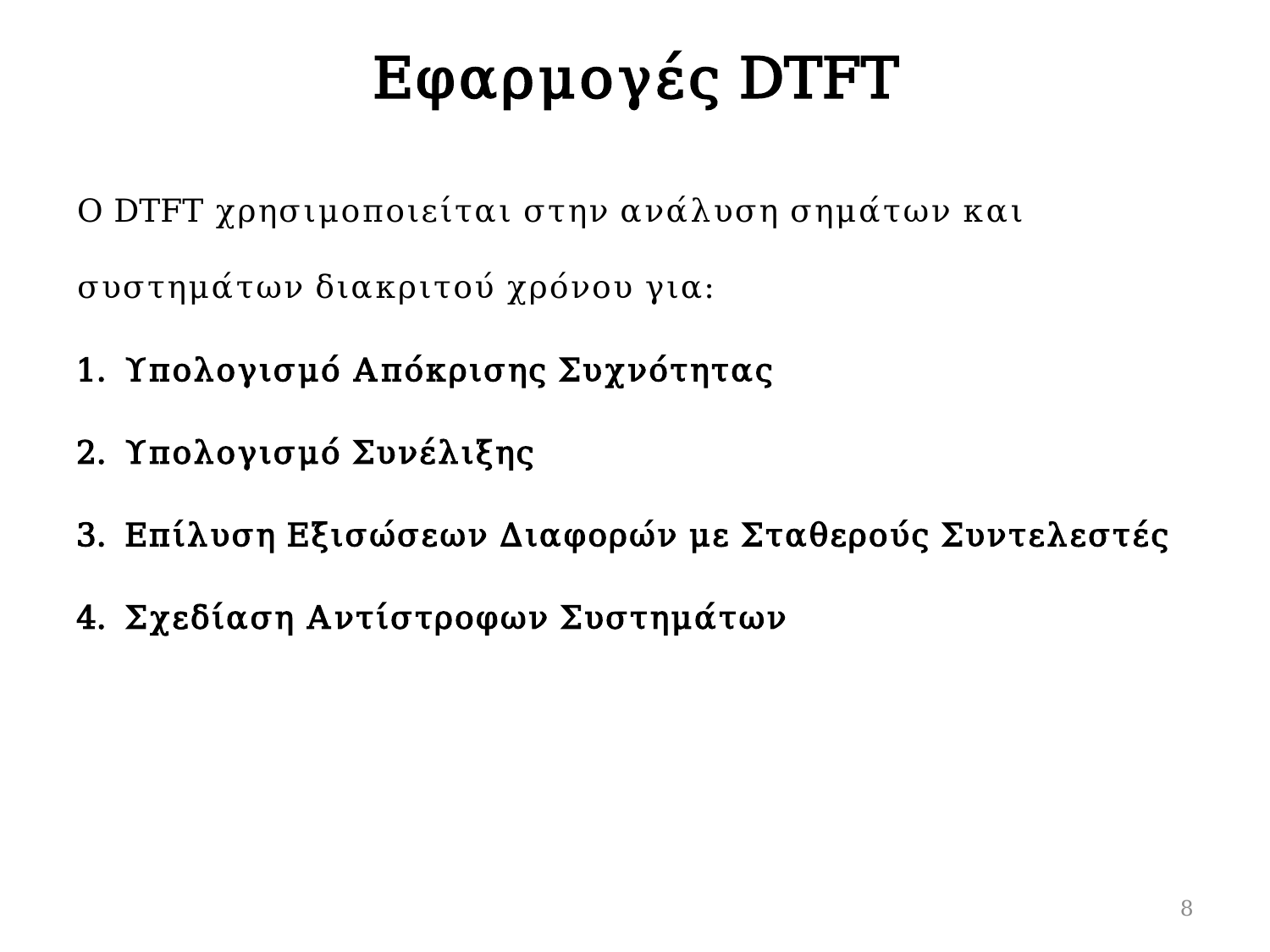

# Εφαρμογές DTFT
Ο DTFT χρησιμοποιείται στην ανάλυση σημάτων και συστημάτων διακριτού χρόνου για:
Υπολογισμό Απόκρισης Συχνότητας
Υπολογισμό Συνέλιξης
Επίλυση Εξισώσεων Διαφορών με Σταθερούς Συντελεστές
Σχεδίαση Αντίστροφων Συστημάτων

8